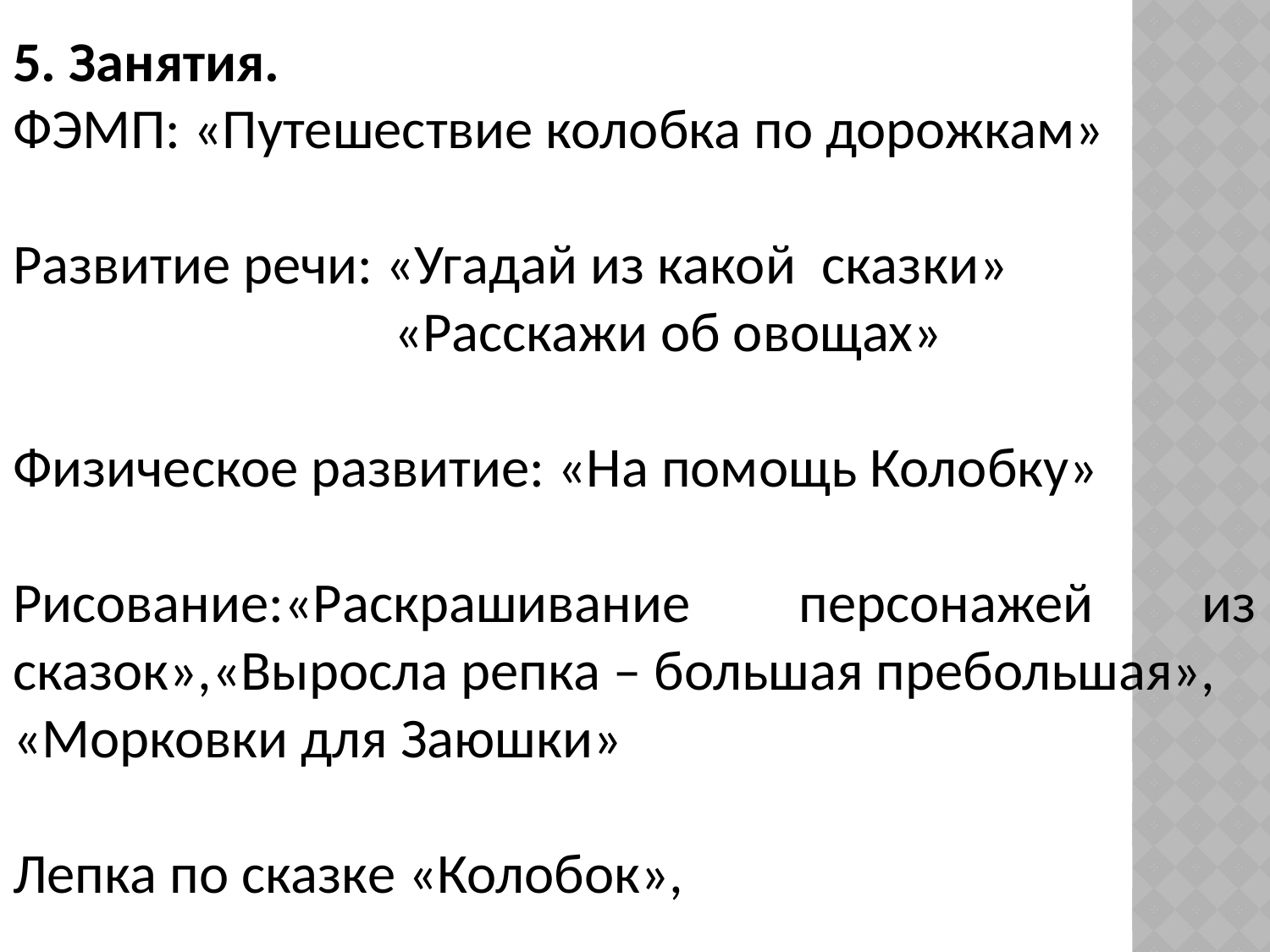

5. Занятия.
ФЭМП: «Путешествие колобка по дорожкам»

Развитие речи: «Угадай из какой  сказки»
                              «Расскажи об овощах»

Физическое развитие: «На помощь Колобку»

Рисование:«Раскрашивание персонажей из сказок»,«Выросла репка – большая пребольшая»,
«Морковки для Заюшки»

Лепка по сказке «Колобок»,